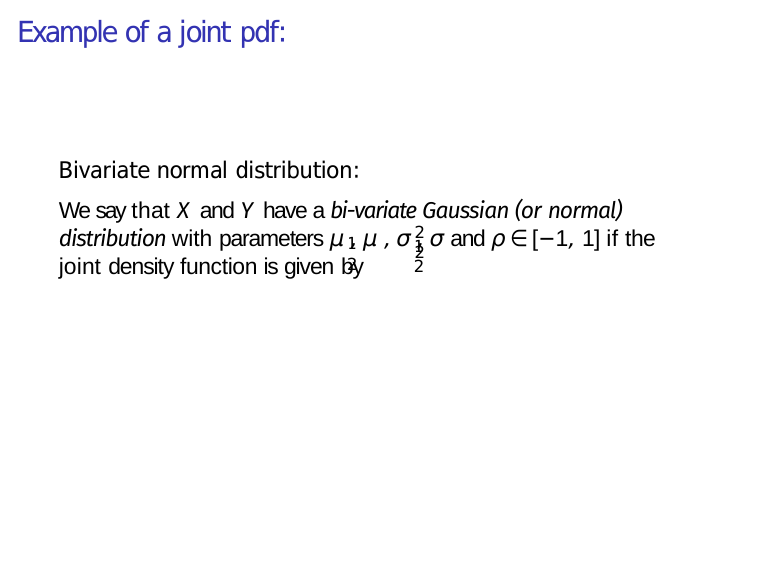

# Example of a joint pdf:
Bivariate normal distribution:
We say that X and Y have a bi-variate Gaussian (or normal)
2	2
distribution with parameters µ , µ , σ , σ and ρ ∈ [−1, 1] if the
1	2
1	2
joint density function is given by